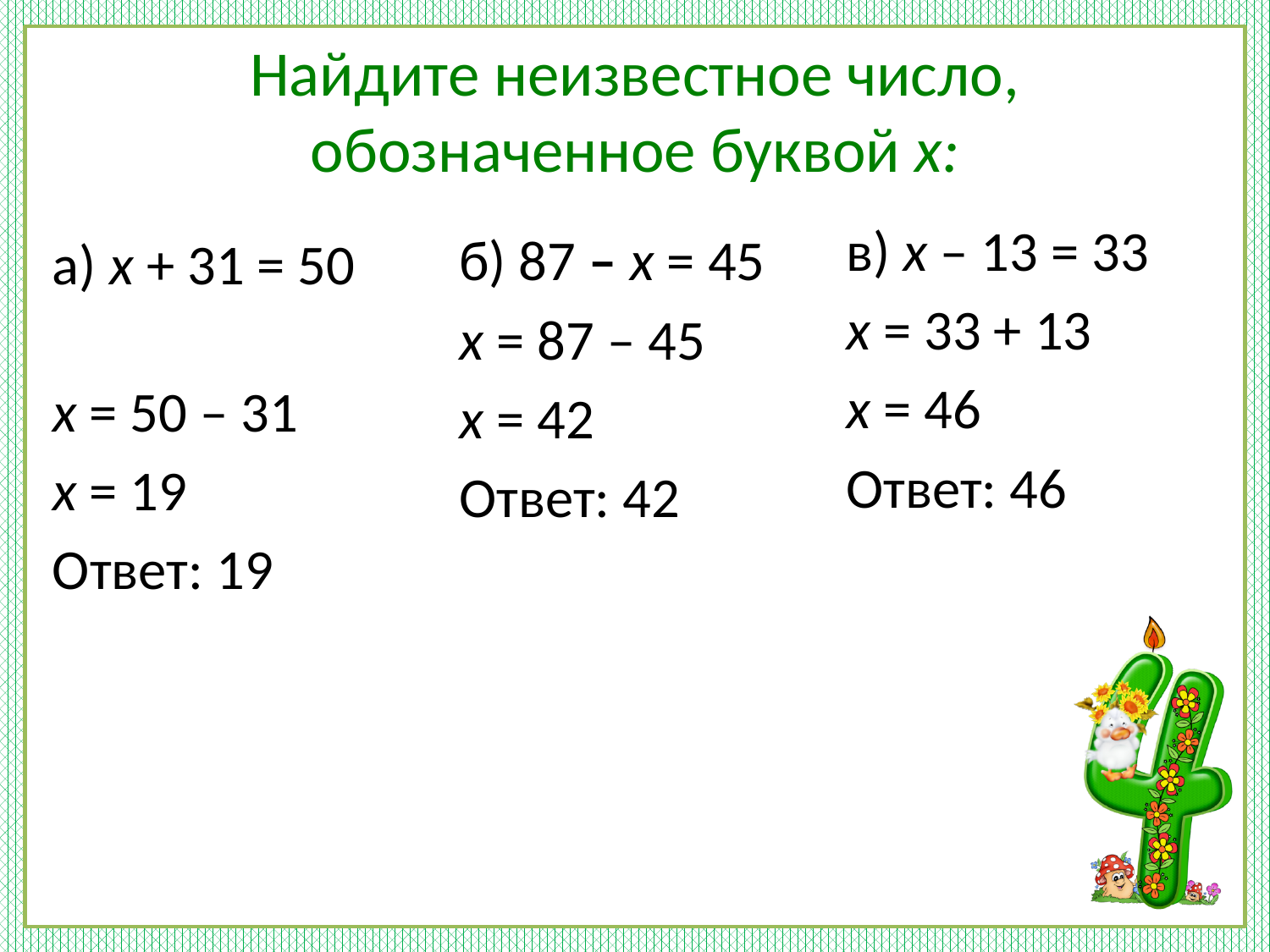

# Найдите неизвестное число, обозначенное буквой х:
в) х – 13 = 33
х = 33 + 13
х = 46
Ответ: 46

б) 87 – х = 45
х = 87 – 45
х = 42
Ответ: 42

а) х + 31 = 50
х = 50 – 31
х = 19
Ответ: 19